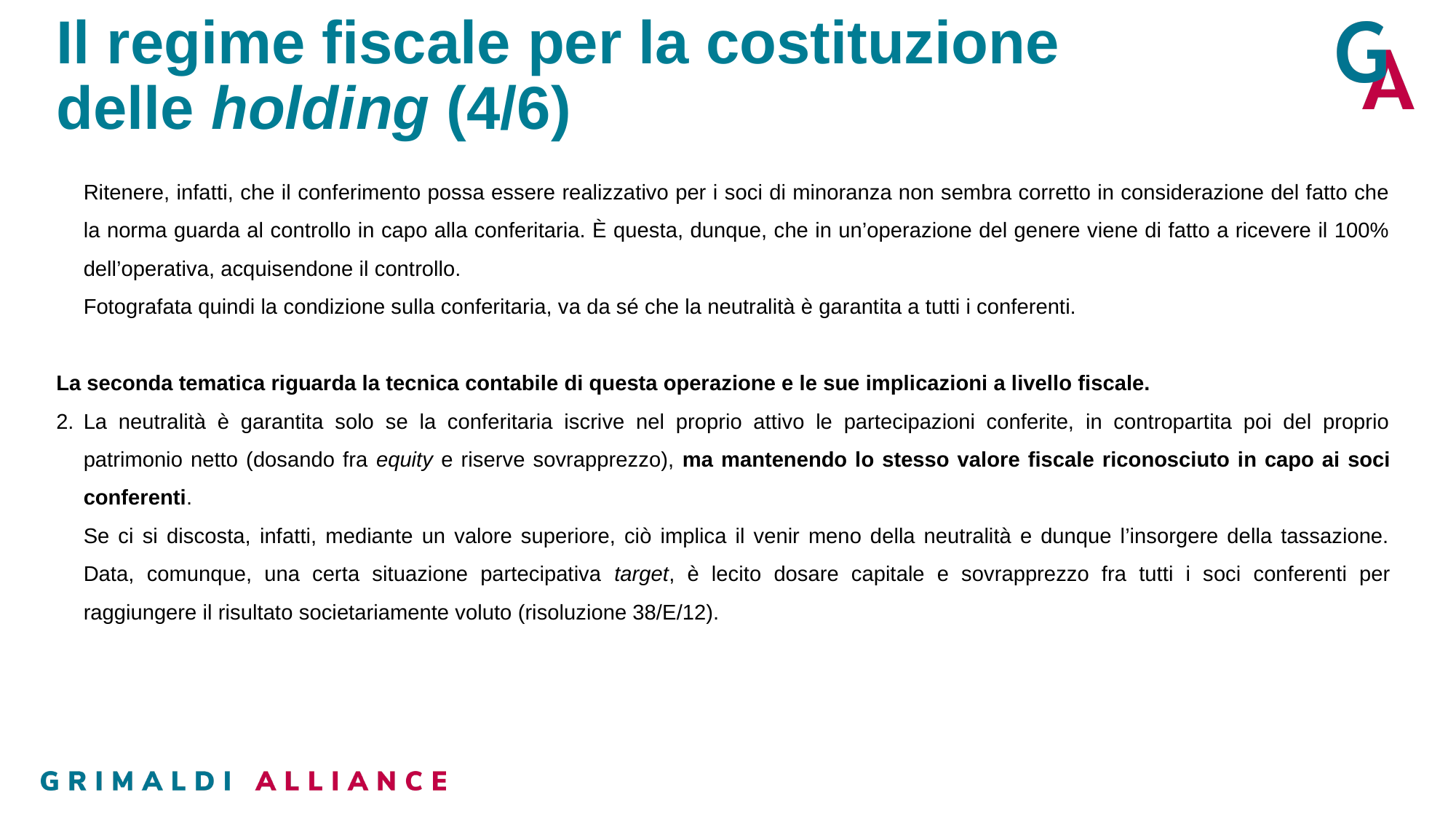

# Il regime fiscale per la costituzione delle holding (4/6)
Ritenere, infatti, che il conferimento possa essere realizzativo per i soci di minoranza non sembra corretto in considerazione del fatto che la norma guarda al controllo in capo alla conferitaria. È questa, dunque, che in un’operazione del genere viene di fatto a ricevere il 100% dell’operativa, acquisendone il controllo.
Fotografata quindi la condizione sulla conferitaria, va da sé che la neutralità è garantita a tutti i conferenti.

La seconda tematica riguarda la tecnica contabile di questa operazione e le sue implicazioni a livello fiscale.
La neutralità è garantita solo se la conferitaria iscrive nel proprio attivo le partecipazioni conferite, in contropartita poi del proprio patrimonio netto (dosando fra equity e riserve sovrapprezzo), ma mantenendo lo stesso valore fiscale riconosciuto in capo ai soci conferenti.
Se ci si discosta, infatti, mediante un valore superiore, ciò implica il venir meno della neutralità e dunque l’insorgere della tassazione. Data, comunque, una certa situazione partecipativa target, è lecito dosare capitale e sovrapprezzo fra tutti i soci conferenti per raggiungere il risultato societariamente voluto (risoluzione 38/E/12).